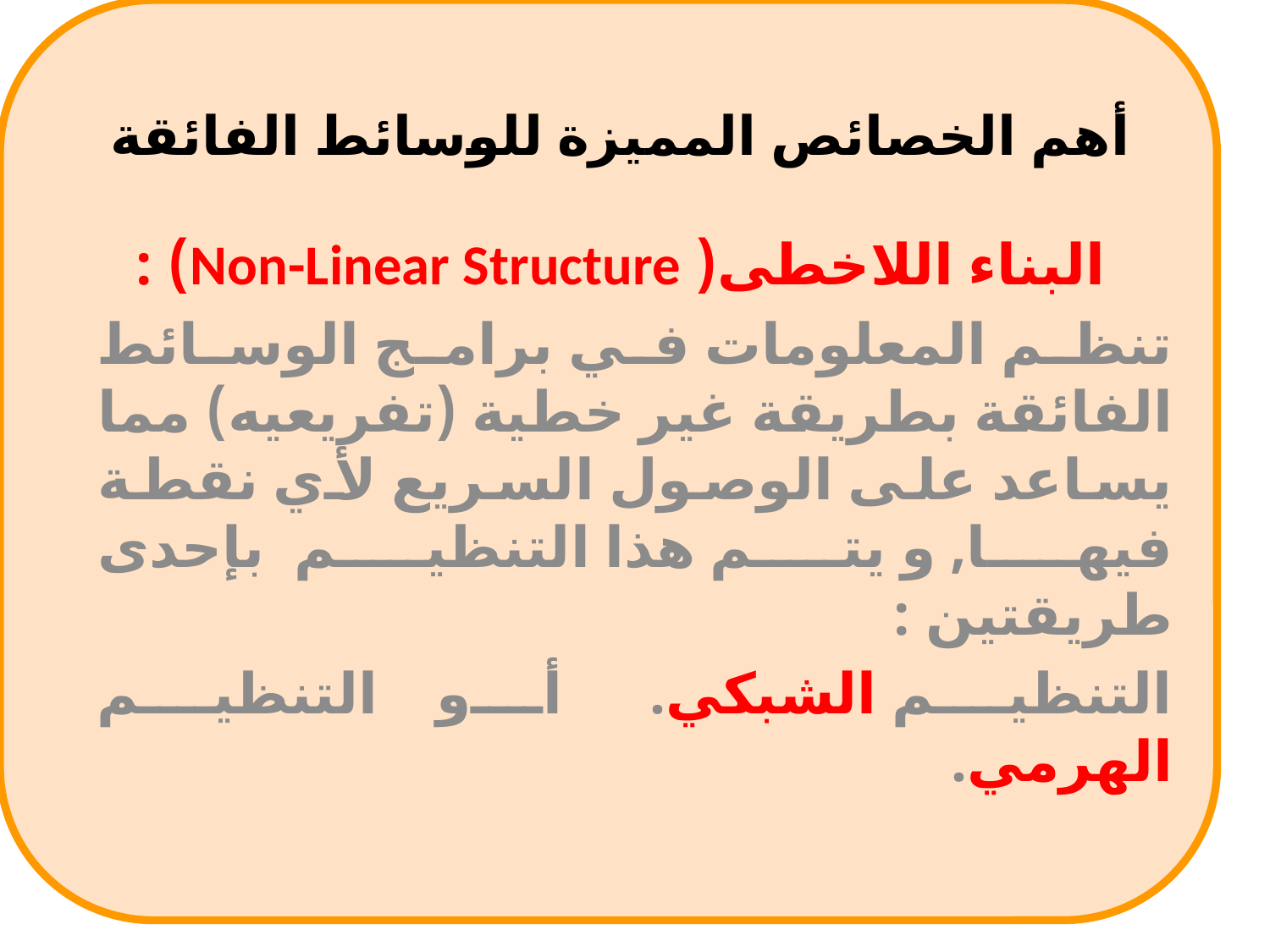

# أهم الخصائص المميزة للوسائط الفائقة
  البناء اللاخطى( Non-Linear Structure) :
تنظم المعلومات في برامج الوسائط الفائقة بطريقة غير خطية (تفريعيه) مما يساعد على الوصول السريع لأي نقطة فيها, و يتم هذا التنظيم  بإحدى طريقتين :
التنظيم الشبكي.      أو    التنظيم الهرمي.